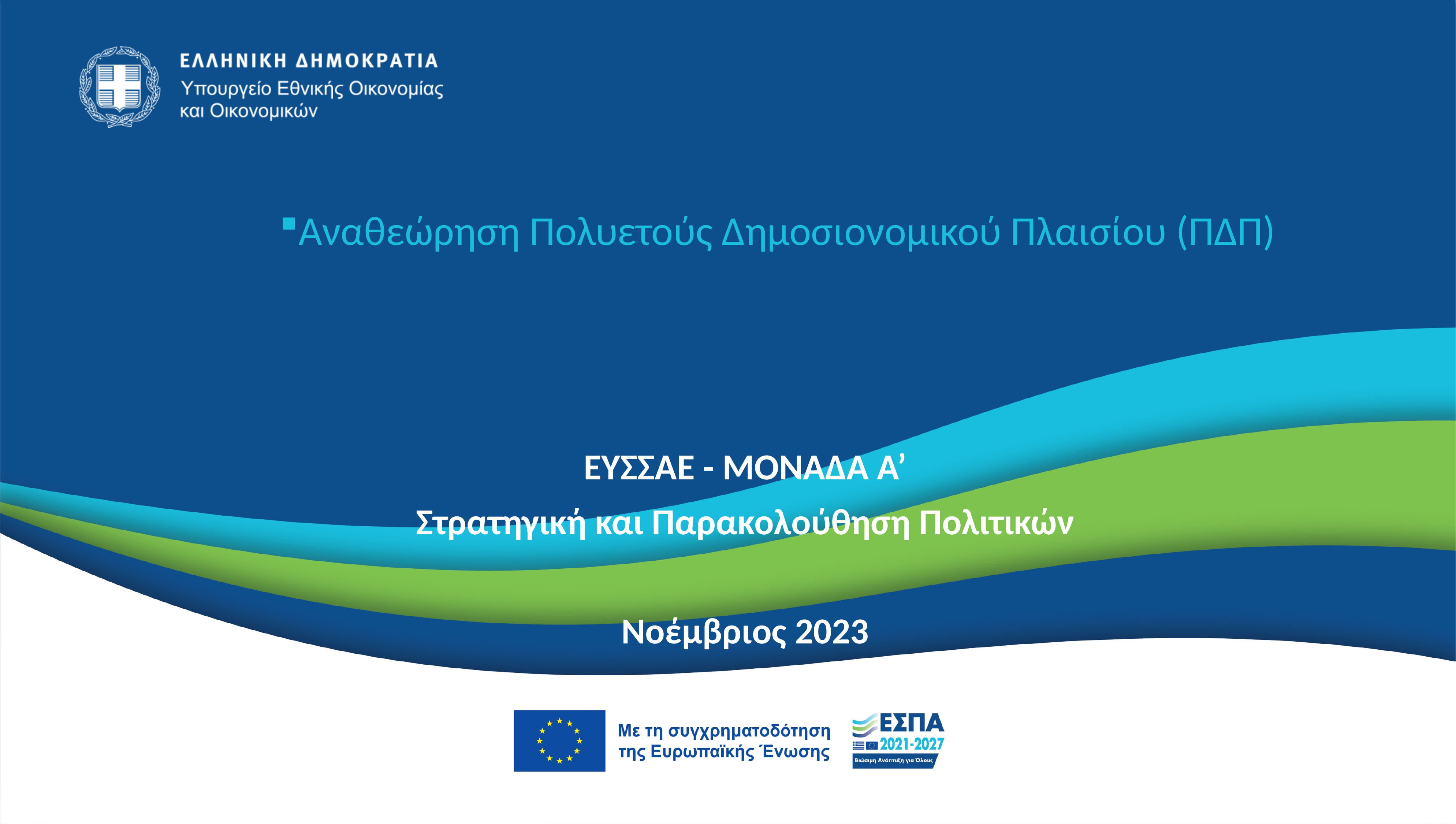

Αναθεώρηση Πολυετούς Δημοσιονομικού Πλαισίου (ΠΔΠ)

ΕΥΣΣΑΕ - ΜΟΝΑΔΑ Α’
Στρατηγική και Παρακολούθηση Πολιτικών

Νοέμβριος 2023